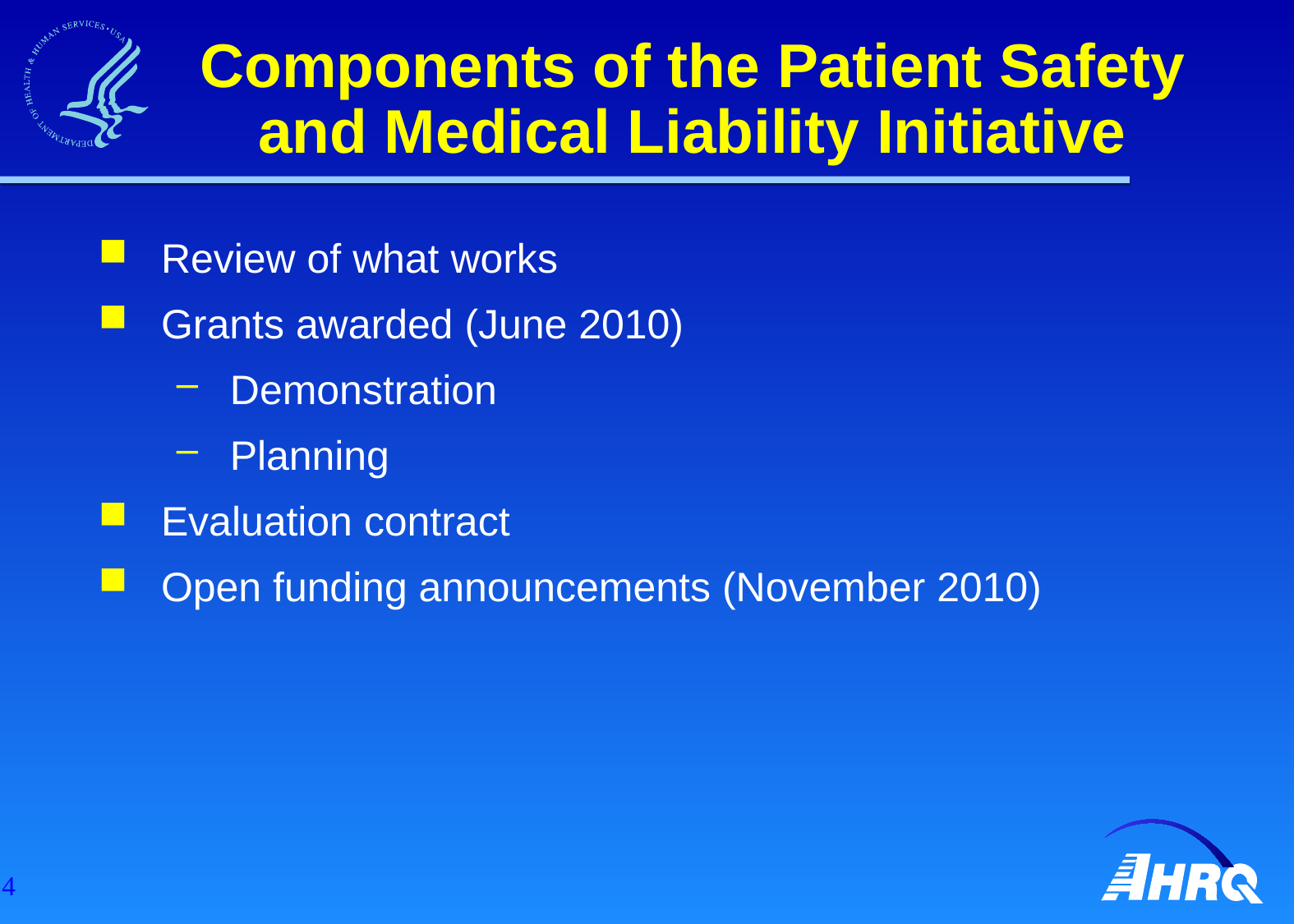

# Components of the Patient Safety and Medical Liability Initiative
Review of what works
Grants awarded (June 2010)
Demonstration
Planning
Evaluation contract
Open funding announcements (November 2010)